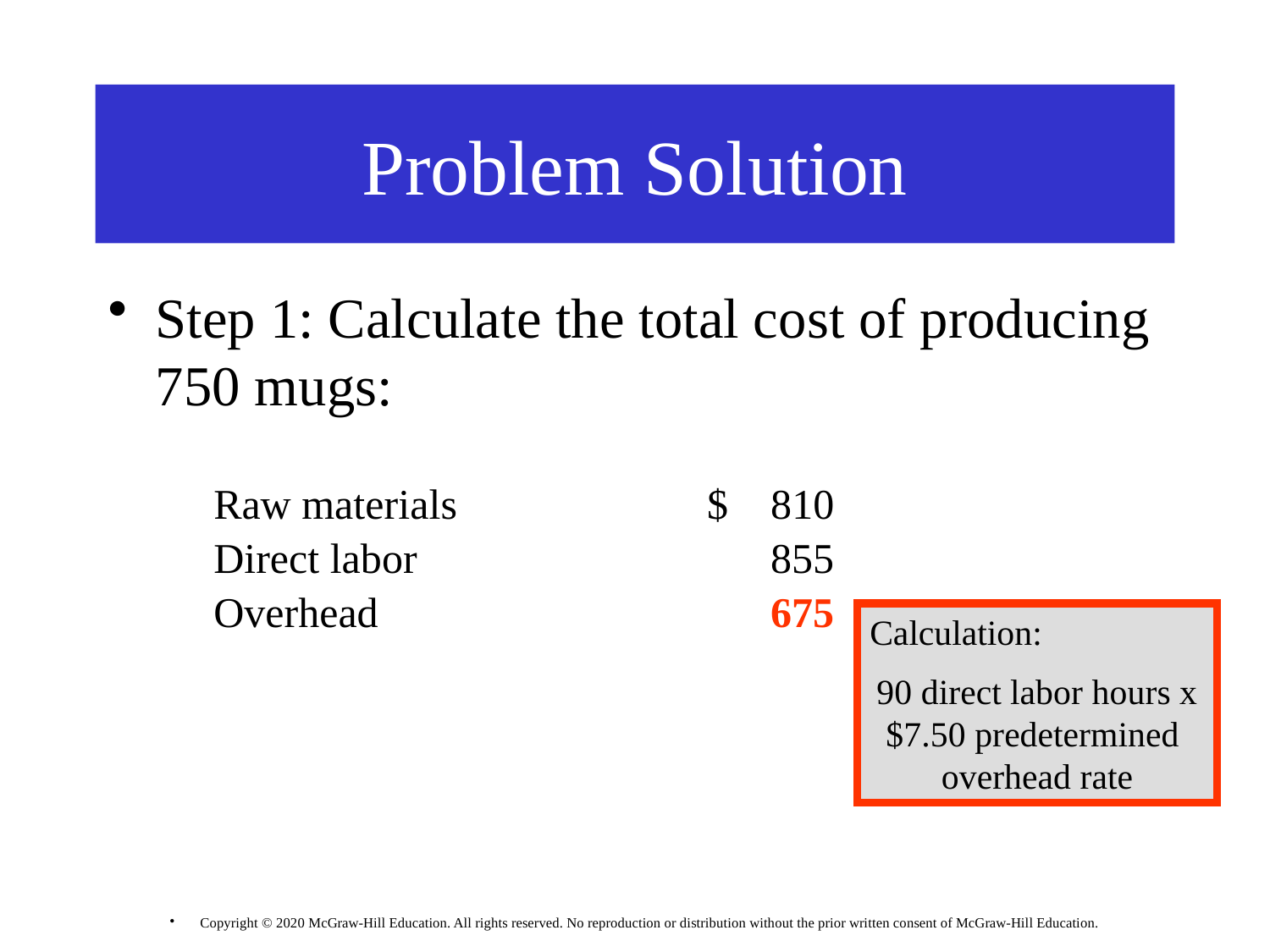

# Problem Solution
Step 1: Calculate the total cost of producing 750 mugs:
Raw materials
Direct labor
Overhead

$    810
855
675
Calculation:
90 direct labor hours x $7.50 predetermined  overhead rate